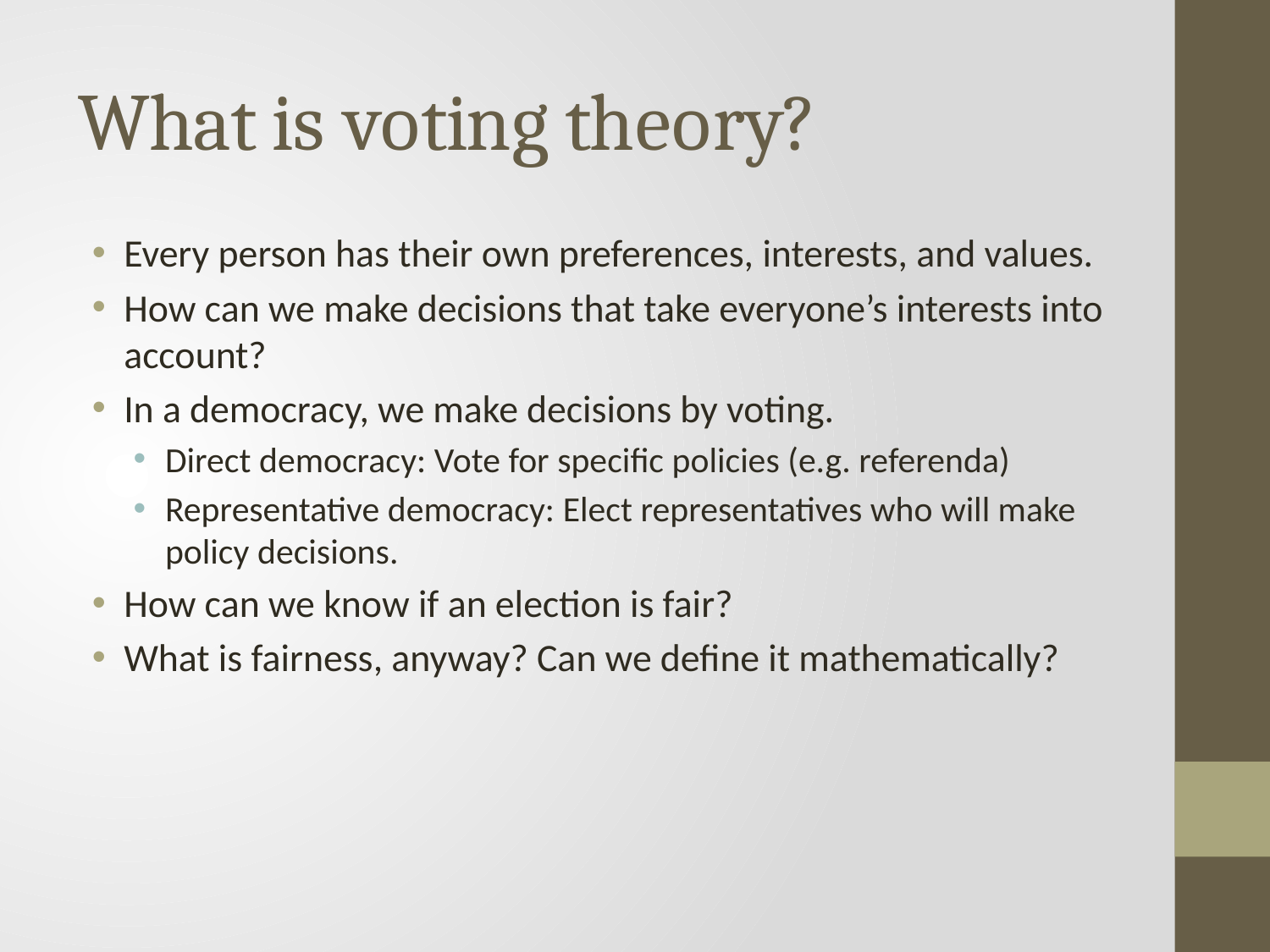

# What is voting theory?
Every person has their own preferences, interests, and values.
How can we make decisions that take everyone’s interests into account?
In a democracy, we make decisions by voting.
Direct democracy: Vote for specific policies (e.g. referenda)
Representative democracy: Elect representatives who will make policy decisions.
How can we know if an election is fair?
What is fairness, anyway? Can we define it mathematically?